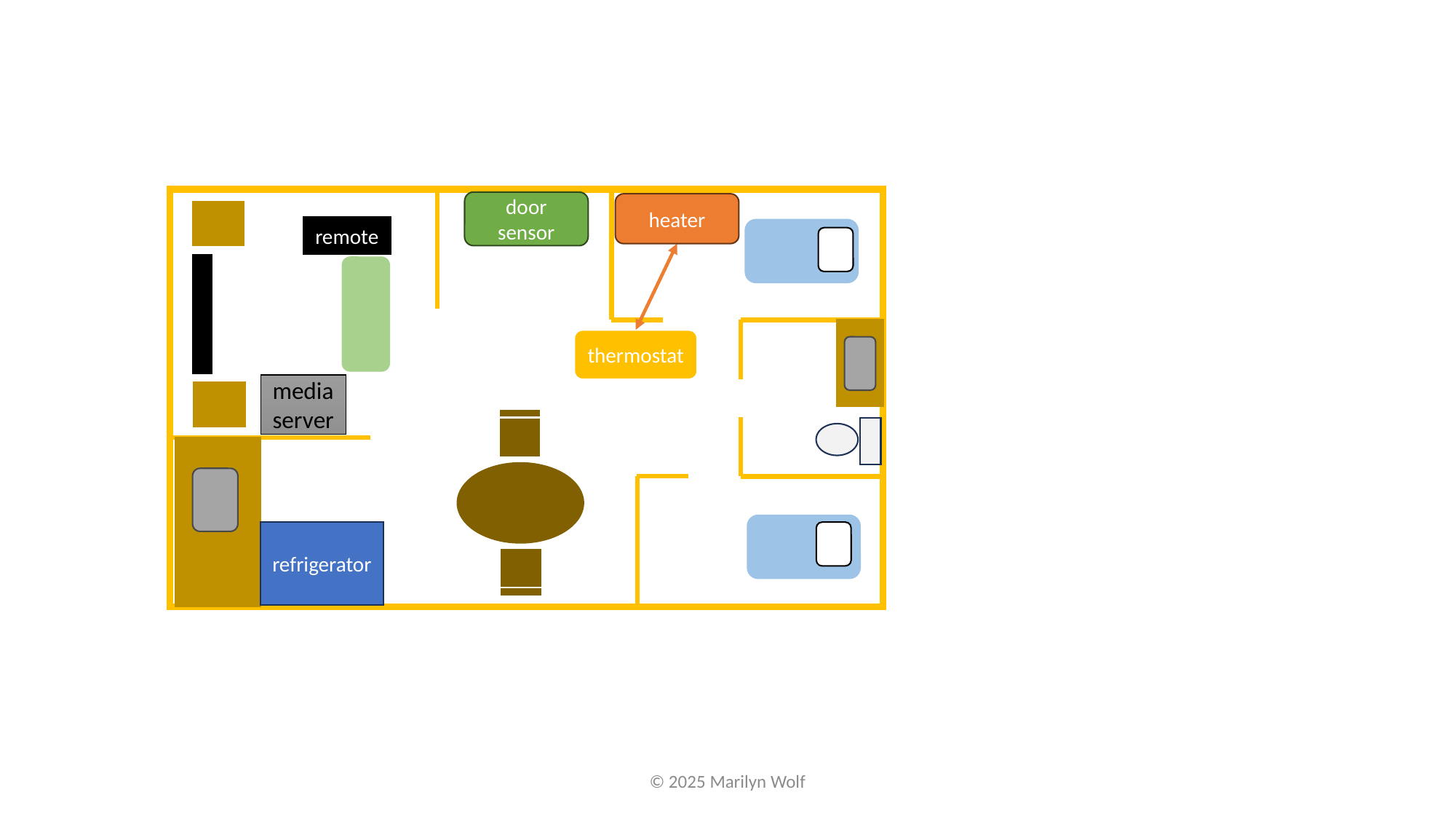

door sensor
heater

remote

thermostat

media server

refrigerator

© 2025 Marilyn Wolf